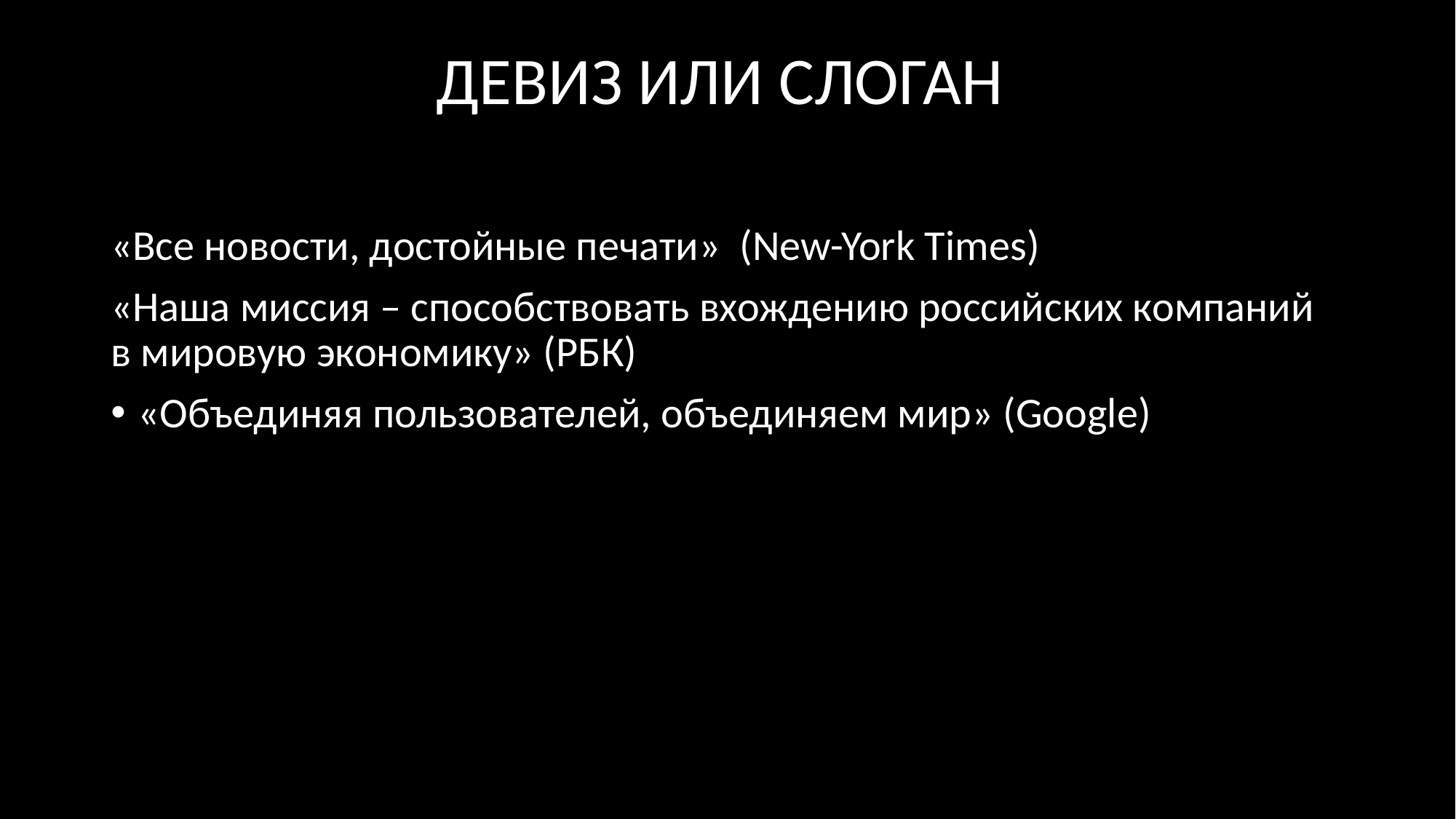

# ДЕВИЗ ИЛИ СЛОГАН
«Все новости, достойные печати»  (New-York Times)
«Наша миссия – способствовать вхождению российских компаний в мировую экономику» (РБК)
«Объединяя пользователей, объединяем мир» (Google)